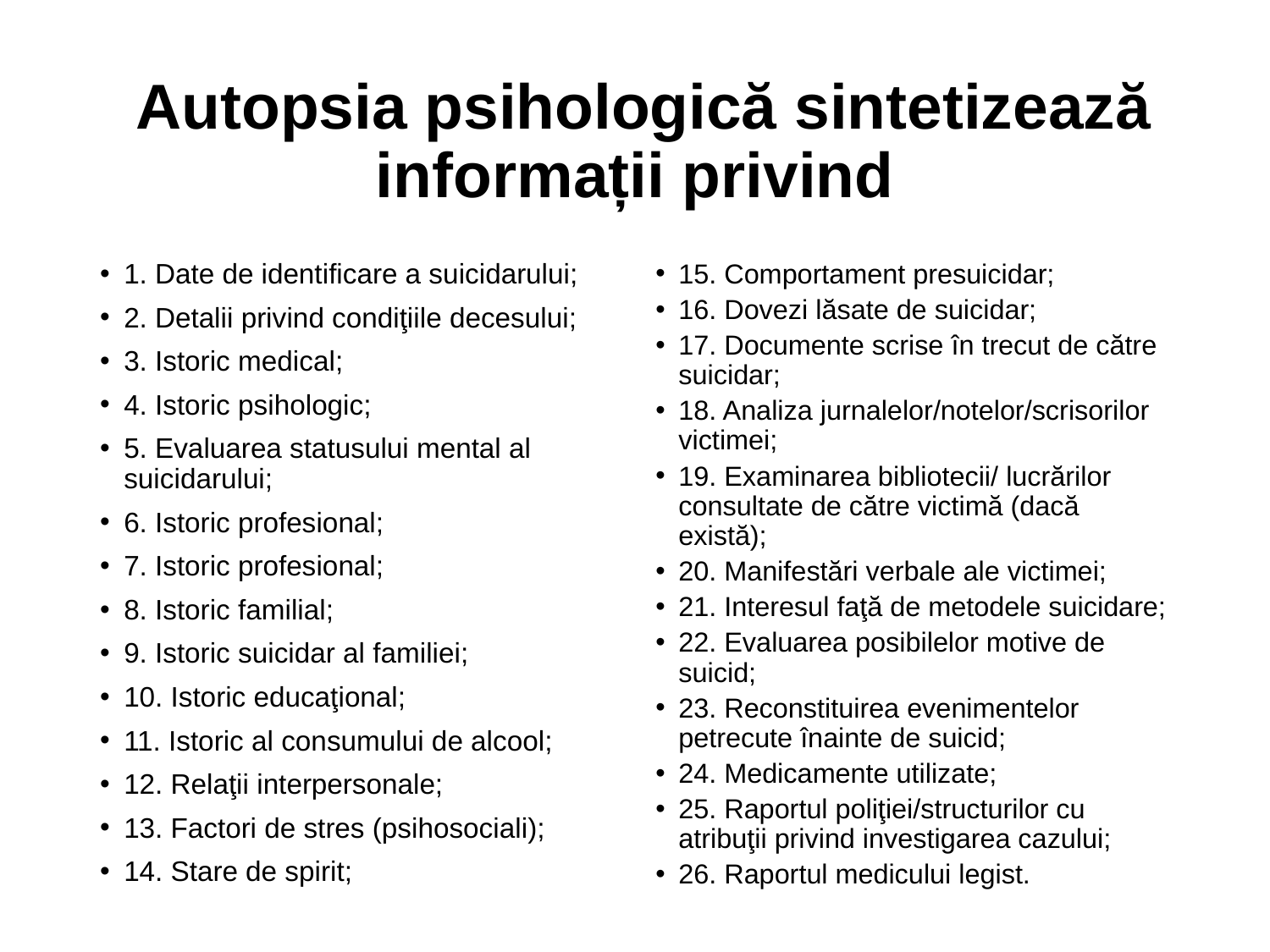

# Autopsia psihologică sintetizează informații privind
15. Comportament presuicidar;
16. Dovezi lăsate de suicidar;
17. Documente scrise în trecut de către suicidar;
18. Analiza jurnalelor/notelor/scrisorilor victimei;
19. Examinarea bibliotecii/ lucrărilor consultate de către victimă (dacă există);
20. Manifestări verbale ale victimei;
21. Interesul faţă de metodele suicidare;
22. Evaluarea posibilelor motive de suicid;
23. Reconstituirea evenimentelor petrecute înainte de suicid;
24. Medicamente utilizate;
25. Raportul poliţiei/structurilor cu atribuţii privind investigarea cazului;
26. Raportul medicului legist.

1. Date de identificare a suicidarului;
2. Detalii privind condiţiile decesului;
3. Istoric medical;
4. Istoric psihologic;
5. Evaluarea statusului mental al suicidarului;
6. Istoric profesional;
7. Istoric profesional;
8. Istoric familial;
9. Istoric suicidar al familiei;
10. Istoric educaţional;
11. Istoric al consumului de alcool;
12. Relaţii interpersonale;
13. Factori de stres (psihosociali);
14. Stare de spirit;